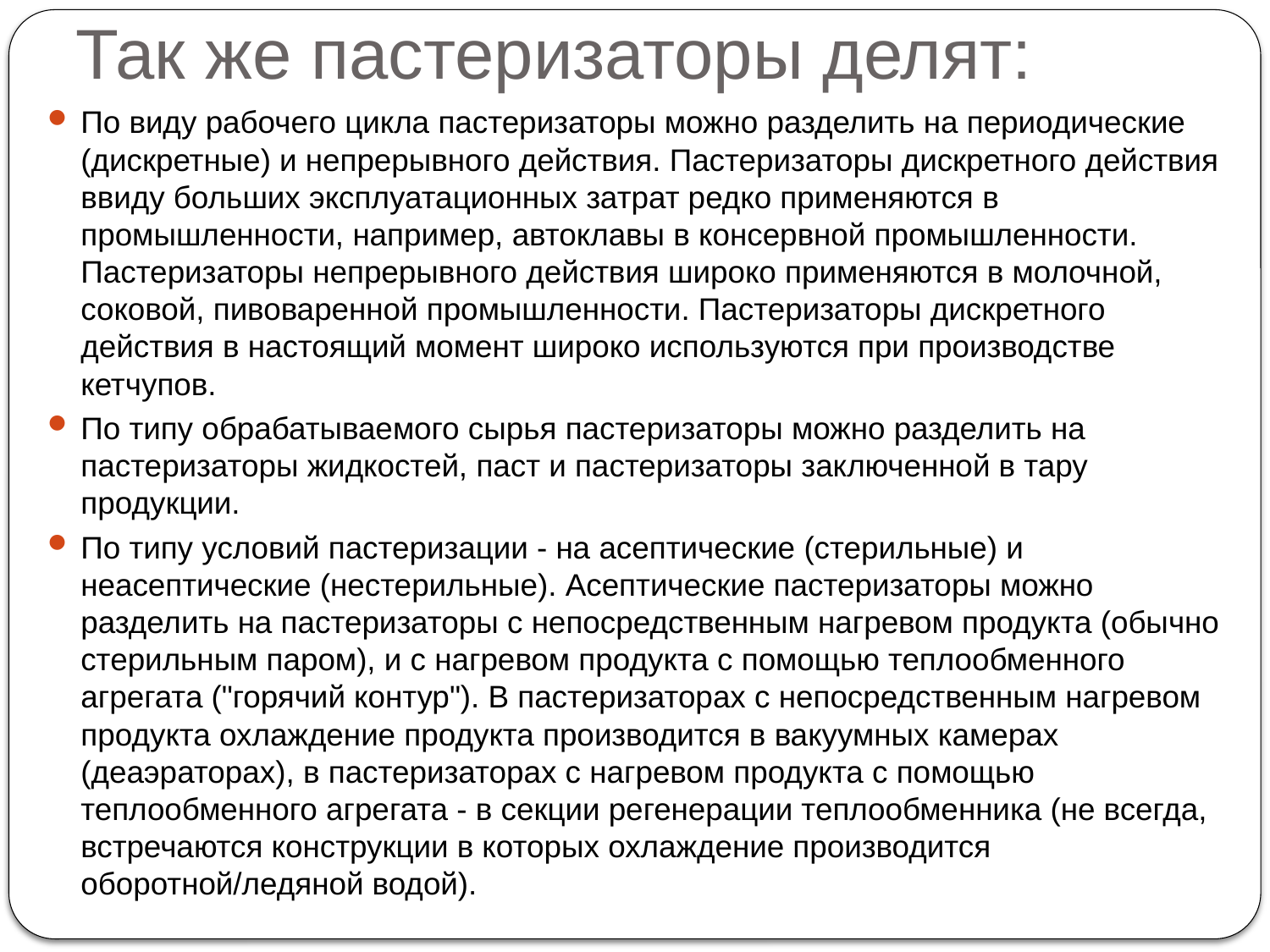

# Так же пастеризаторы делят:
По виду рабочего цикла пастеризаторы можно разделить на периодические (дискретные) и непрерывного действия. Пастеризаторы дискретного действия ввиду больших эксплуатационных затрат редко применяются в промышленности, например, автоклавы в консервной промышленности. Пастеризаторы непрерывного действия широко применяются в молочной, соковой, пивоваренной промышленности. Пастеризаторы дискретного действия в настоящий момент широко используются при производстве кетчупов.
По типу обрабатываемого сырья пастеризаторы можно разделить на пастеризаторы жидкостей, паст и пастеризаторы заключенной в тару продукции.
По типу условий пастеризации - на асептические (стерильные) и неасептические (нестерильные). Асептические пастеризаторы можно разделить на пастеризаторы с непосредственным нагревом продукта (обычно стерильным паром), и с нагревом продукта с помощью теплообменного агрегата ("горячий контур"). В пастеризаторах с непосредственным нагревом продукта охлаждение продукта производится в вакуумных камерах (деаэраторах), в пастеризаторах с нагревом продукта с помощью теплообменного агрегата - в секции регенерации теплообменника (не всегда, встречаются конструкции в которых охлаждение производится оборотной/ледяной водой).